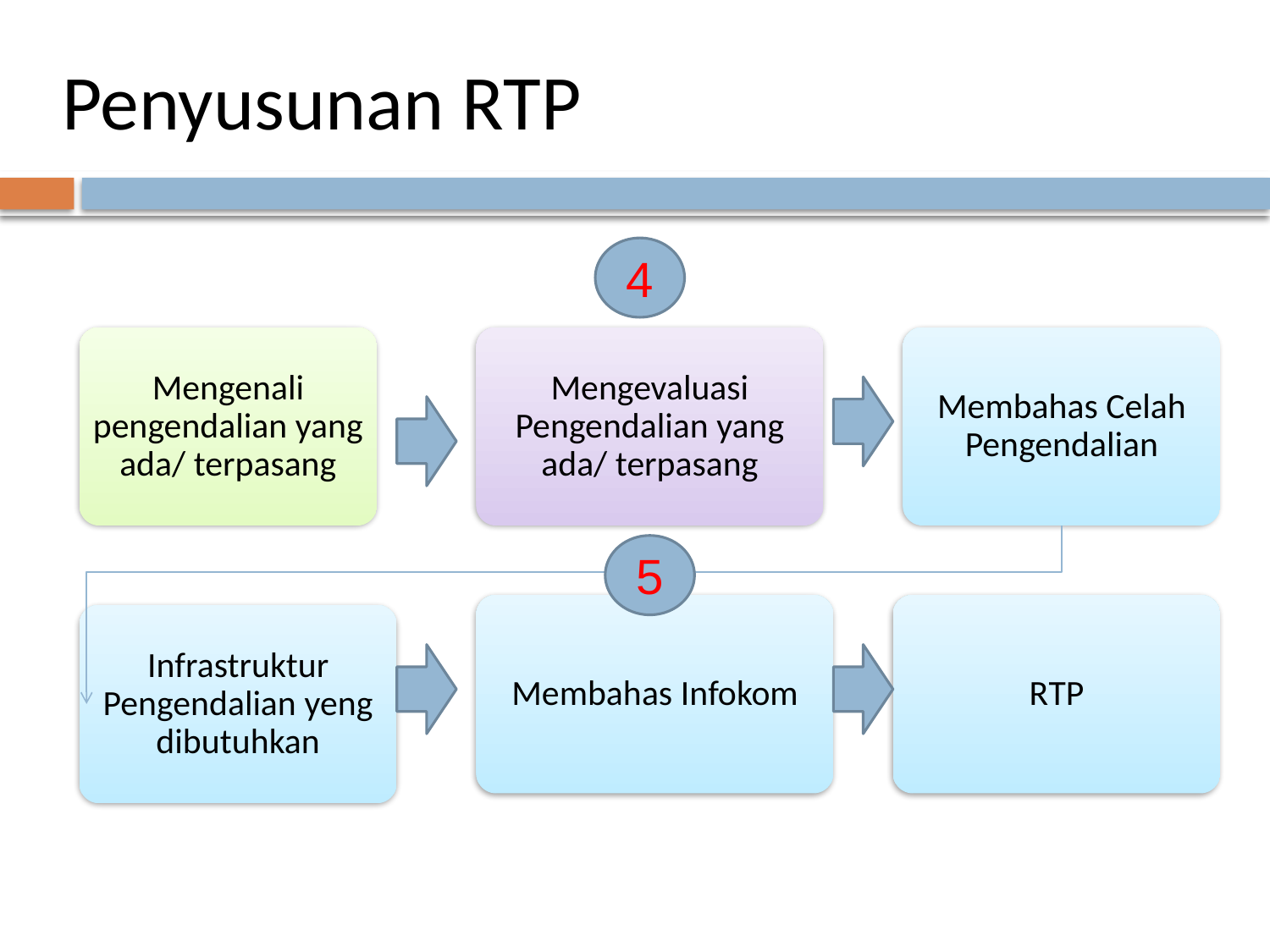

# Penyusunan RTP
4

Mengenali pengendalian yang ada/ terpasang

Mengevaluasi Pengendalian yang ada/ terpasang

Membahas Celah Pengendalian

5

Membahas Infokom

RTP

Infrastruktur Pengendalian yeng dibutuhkan